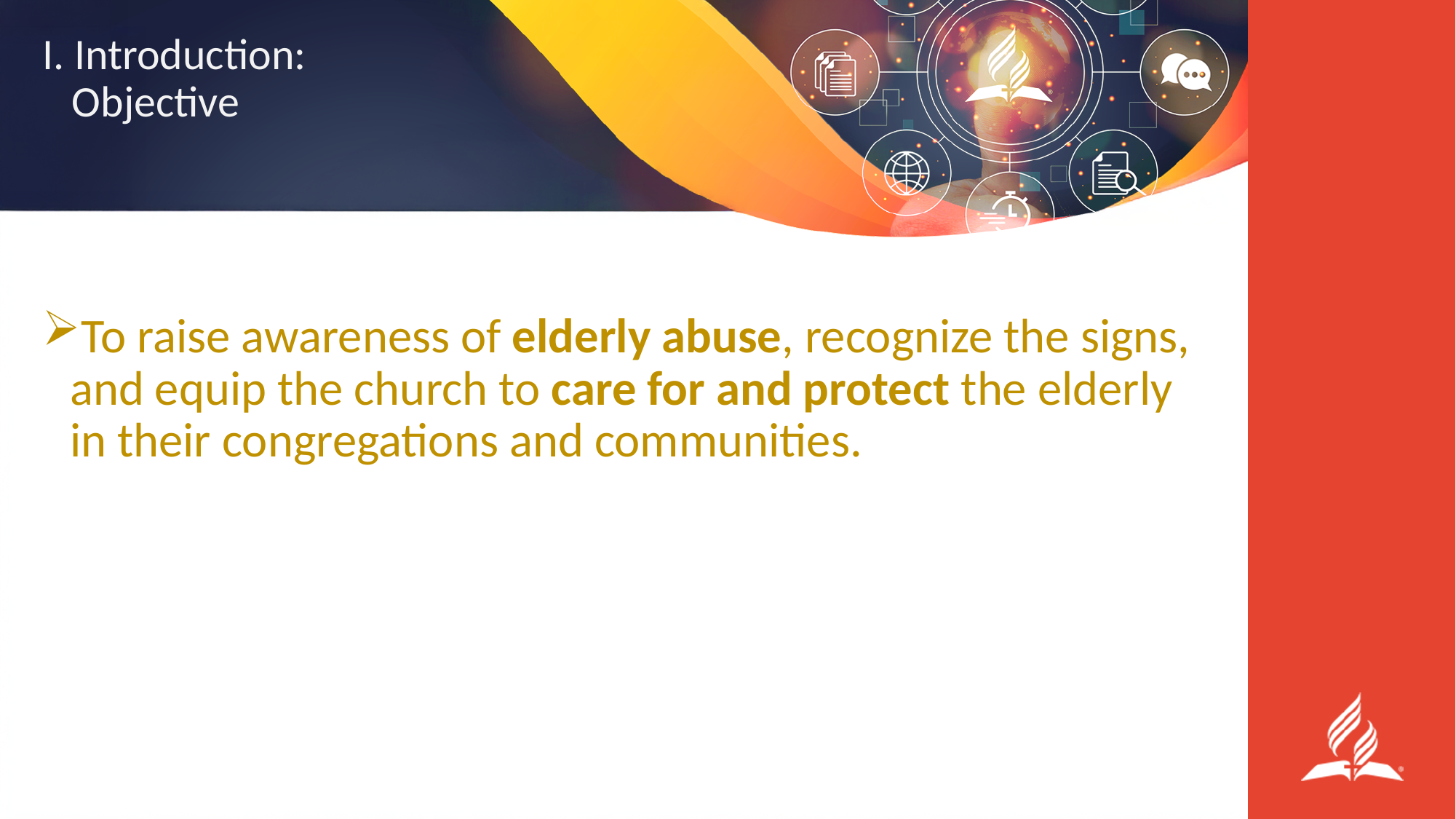

# I. Introduction: Objective

To raise awareness of elderly abuse, recognize the signs, and equip the church to care for and protect the elderly in their congregations and communities.